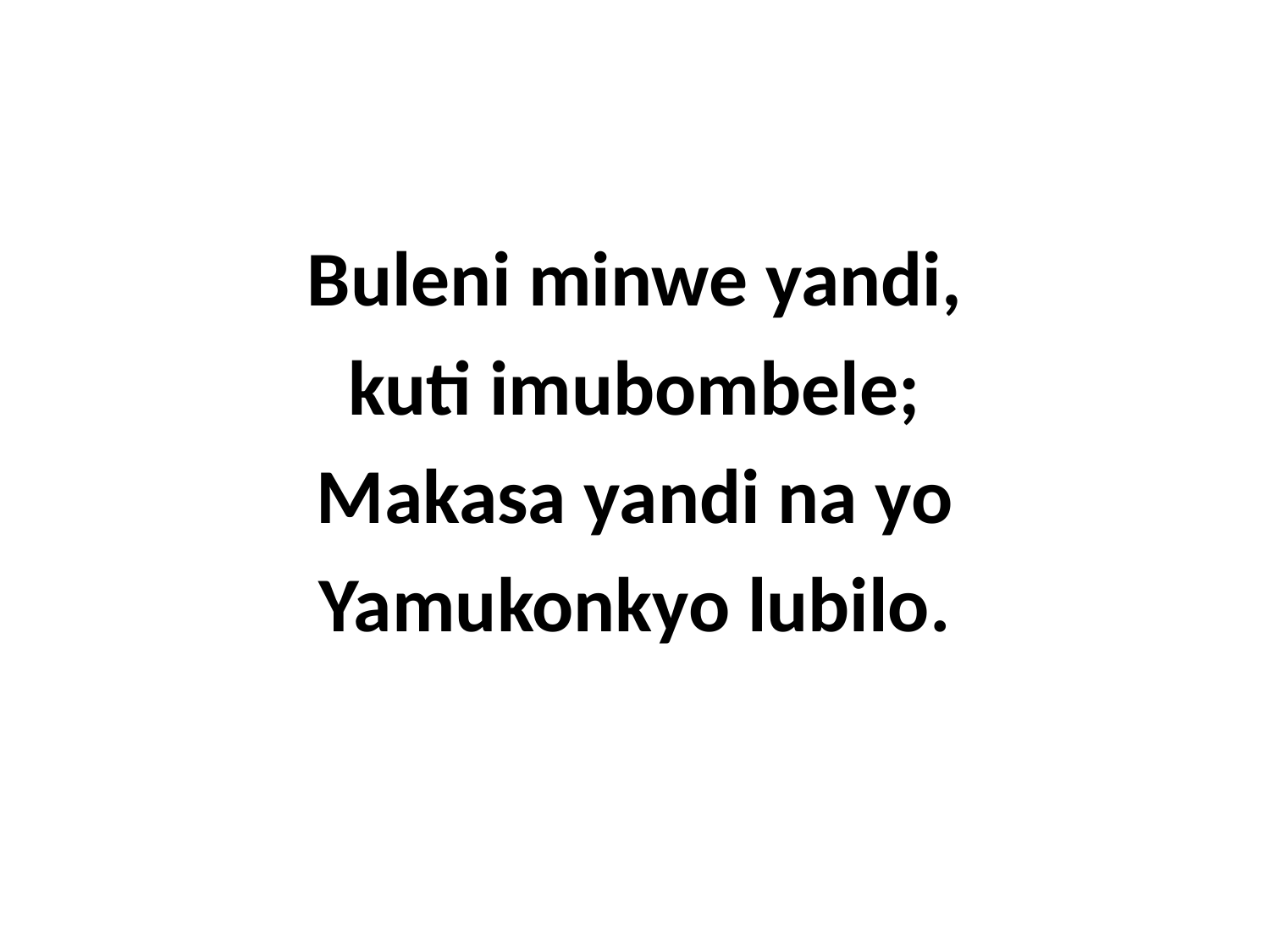

Buleni minwe yandi,
kuti imubombele;
Makasa yandi na yo
Yamukonkyo lubilo.